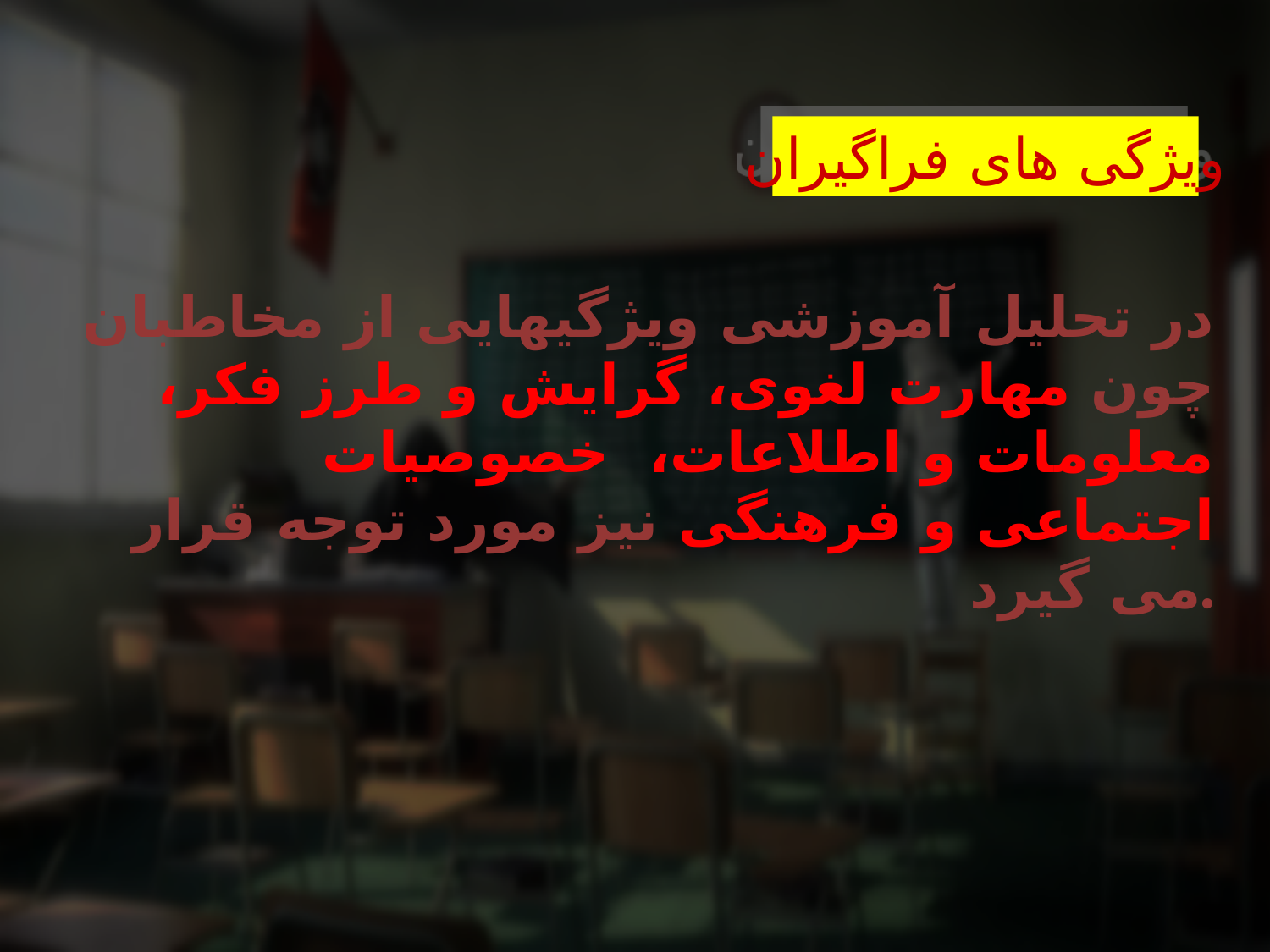

ویژگی های فراگیران
# در تحلیل آموزشی ویژگیهایی از مخاطبان چون مهارت لغوی، گرایش و طرز فکر، معلومات و اطلاعات،  خصوصیات اجتماعی و فرهنگی نیز مورد توجه قرار می گیرد.